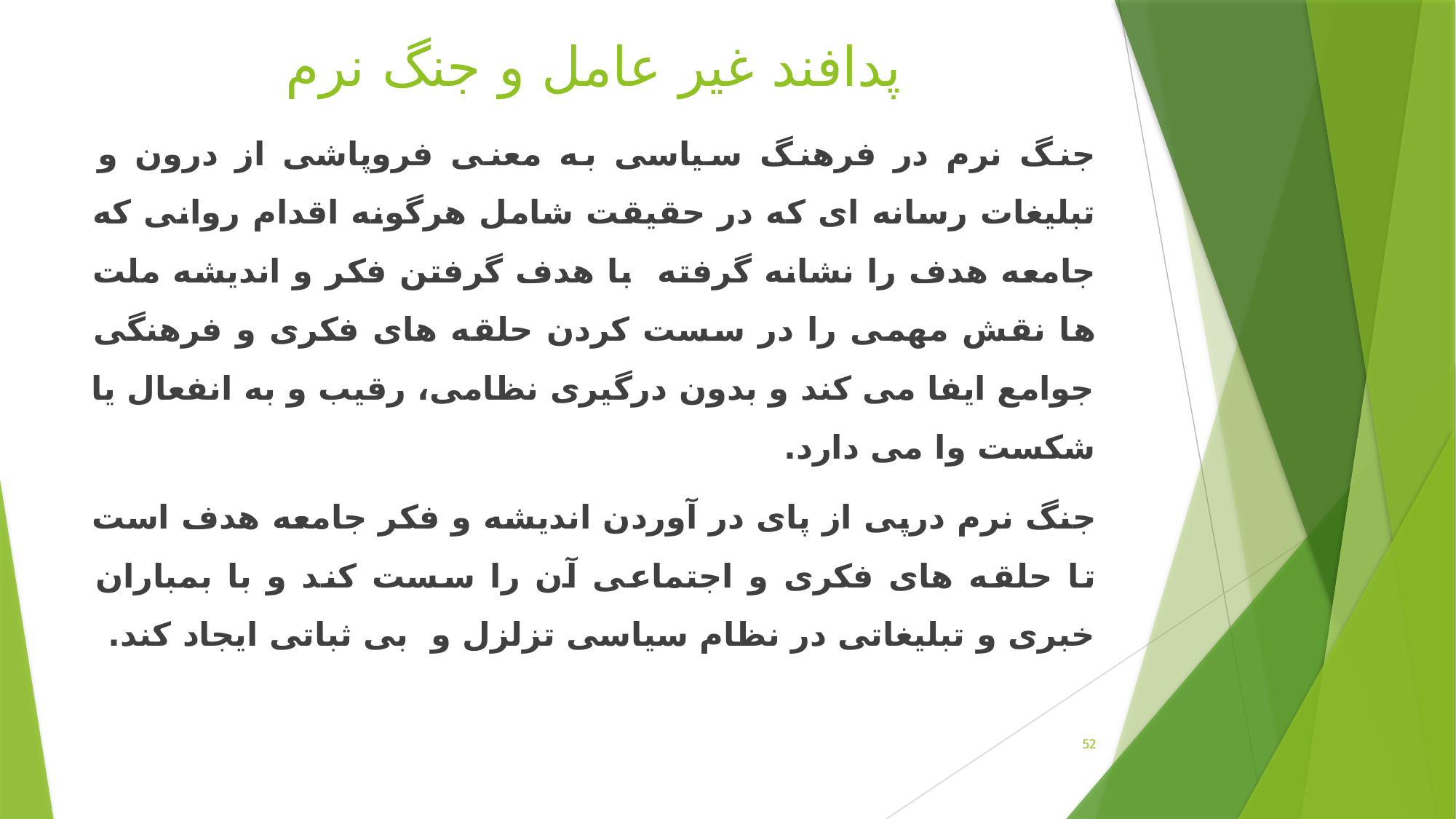

# پدافند غیر عامل و جنگ نرم
جنگ نرم در فرهنگ سیاسی به معنی فروپاشی از درون و تبلیغات رسانه ای که در حقیقت شامل هرگونه اقدام روانی که جامعه هدف را نشانه گرفته  با هدف گرفتن فکر و انديشه ملت ها نقش مهمی را در سست کردن حلقه های فکری و فرهنگی جوامع ايفا می کند و بدون درگیری نظامی، رقیب و به انفعال يا شکست وا می دارد.
جنگ نرم درپی از پای در آوردن انديشه و فکر جامعه هدف است تا حلقه های فکری و اجتماعی آن را سست کند و با بمباران خبری و تبلیغاتی در نظام سیاسی تزلزل و  بی ثباتی ايجاد کند.
52